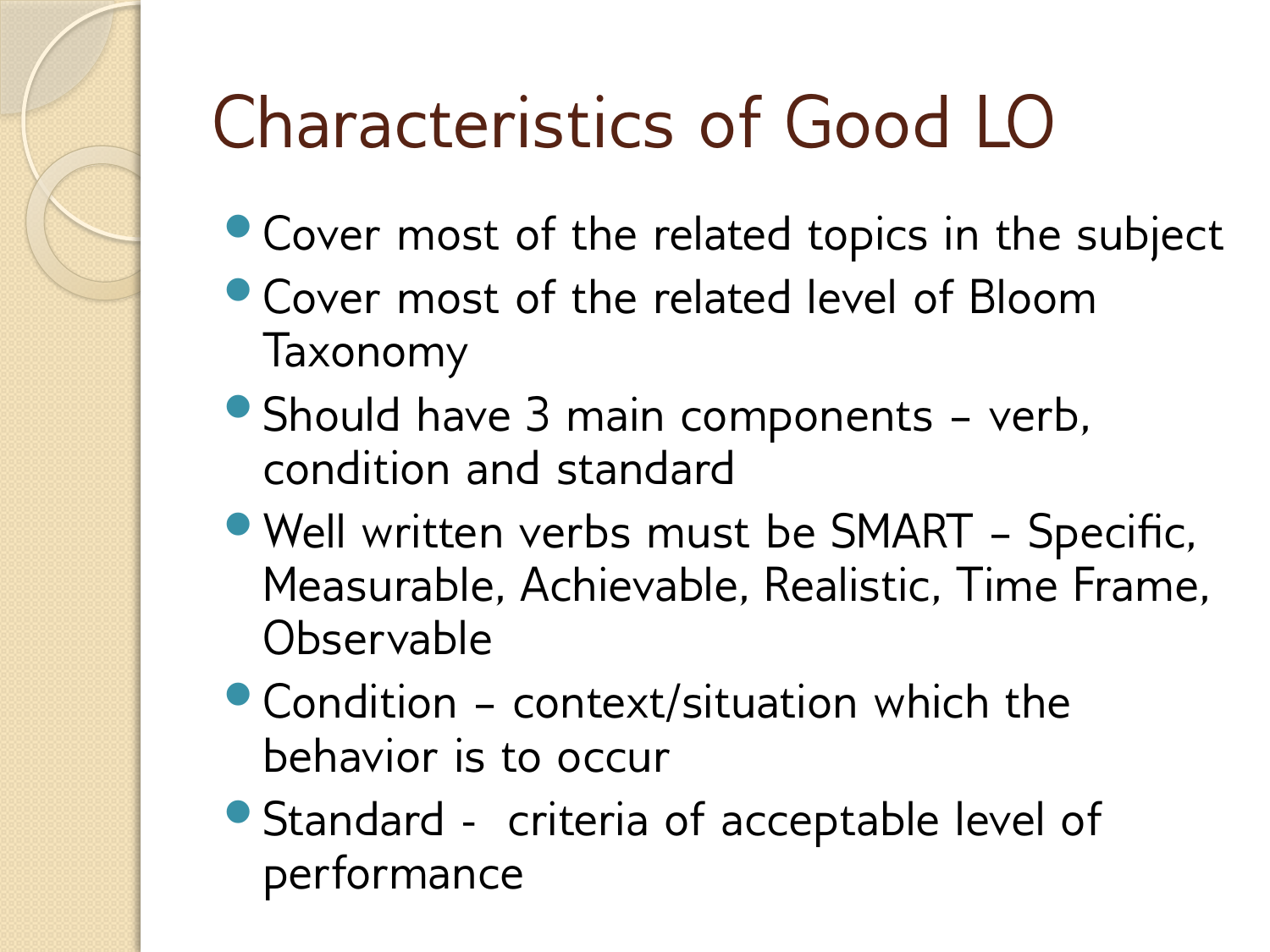

# Characteristics of Good LO
Cover most of the related topics in the subject
Cover most of the related level of Bloom Taxonomy
Should have 3 main components – verb, condition and standard
Well written verbs must be SMART – Specific, Measurable, Achievable, Realistic, Time Frame, Observable
Condition – context/situation which the behavior is to occur
Standard -  criteria of acceptable level of performance